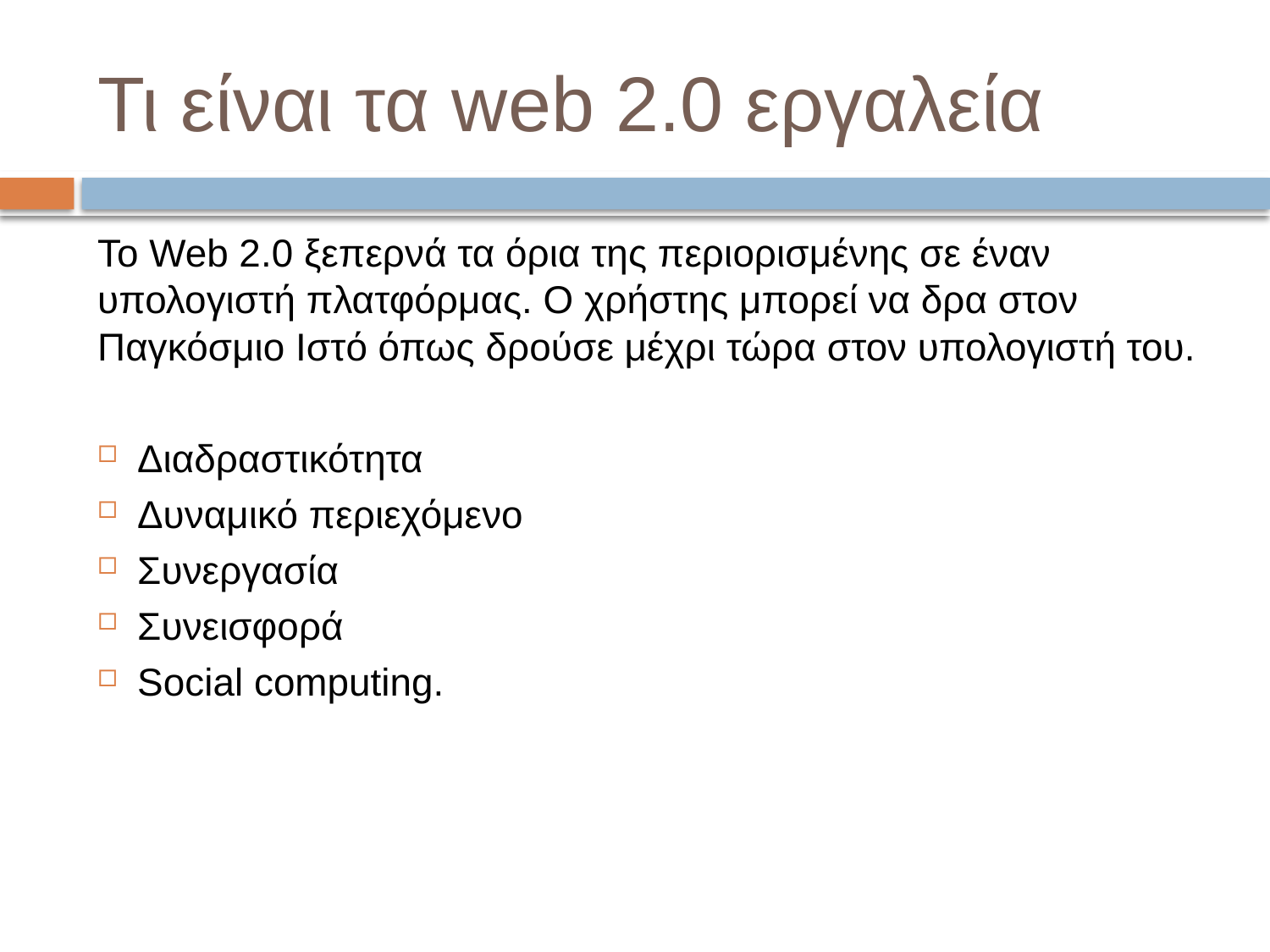

# Τι είναι τα web 2.0 εργαλεία
Το Web 2.0 ξεπερνά τα όρια της περιορισμένης σε έναν υπολογιστή πλατφόρμας. Ο χρήστης μπορεί να δρα στον Παγκόσμιο Ιστό όπως δρούσε μέχρι τώρα στον υπολογιστή του.

Διαδραστικότητα
Δυναμικό περιεχόμενο
Συνεργασία
Συνεισφορά
Social computing.